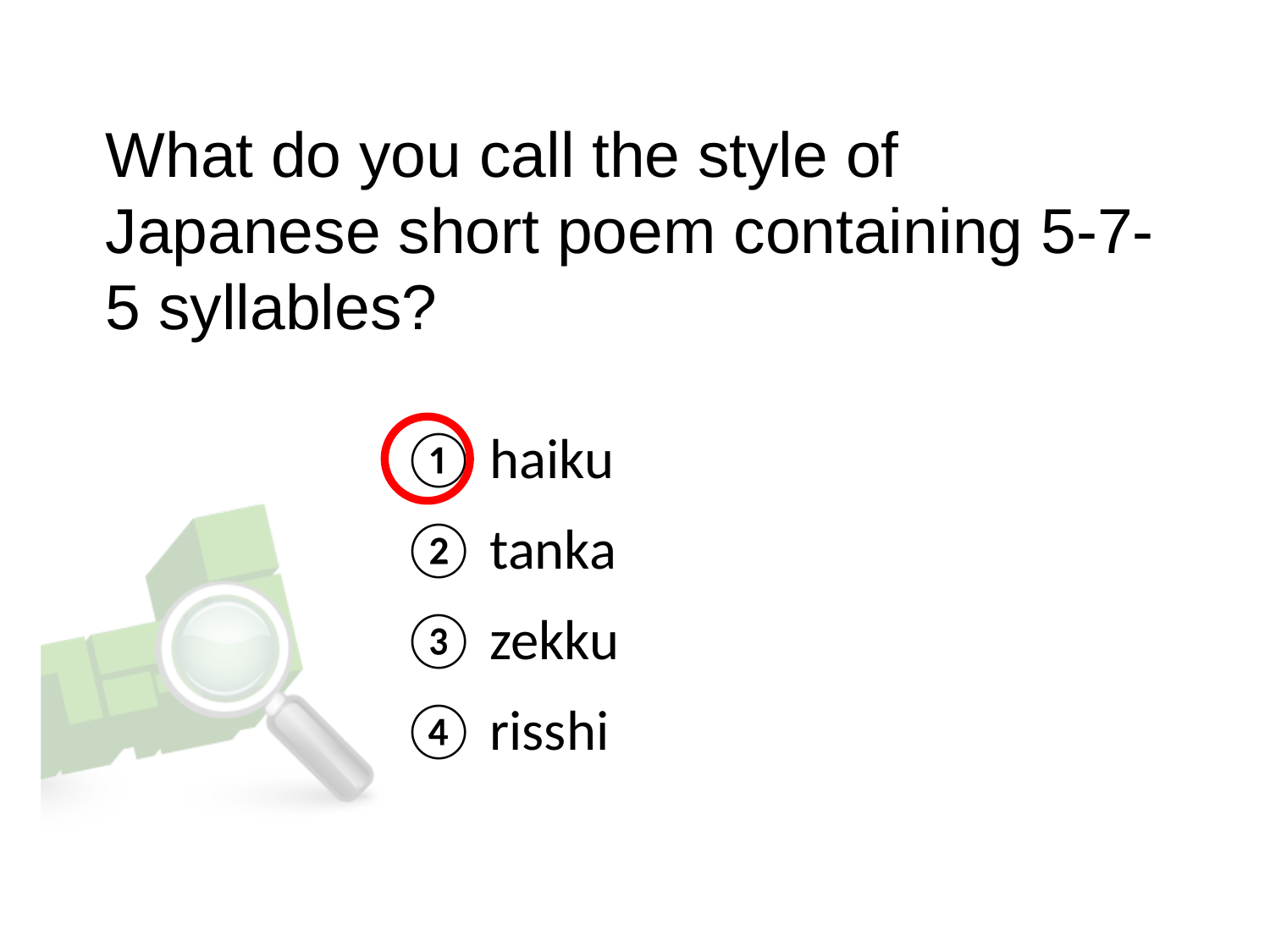

What do you call the style of Japanese short poem containing 5-7-5 syllables?
① haiku
② tanka
③ zekku
④ risshi